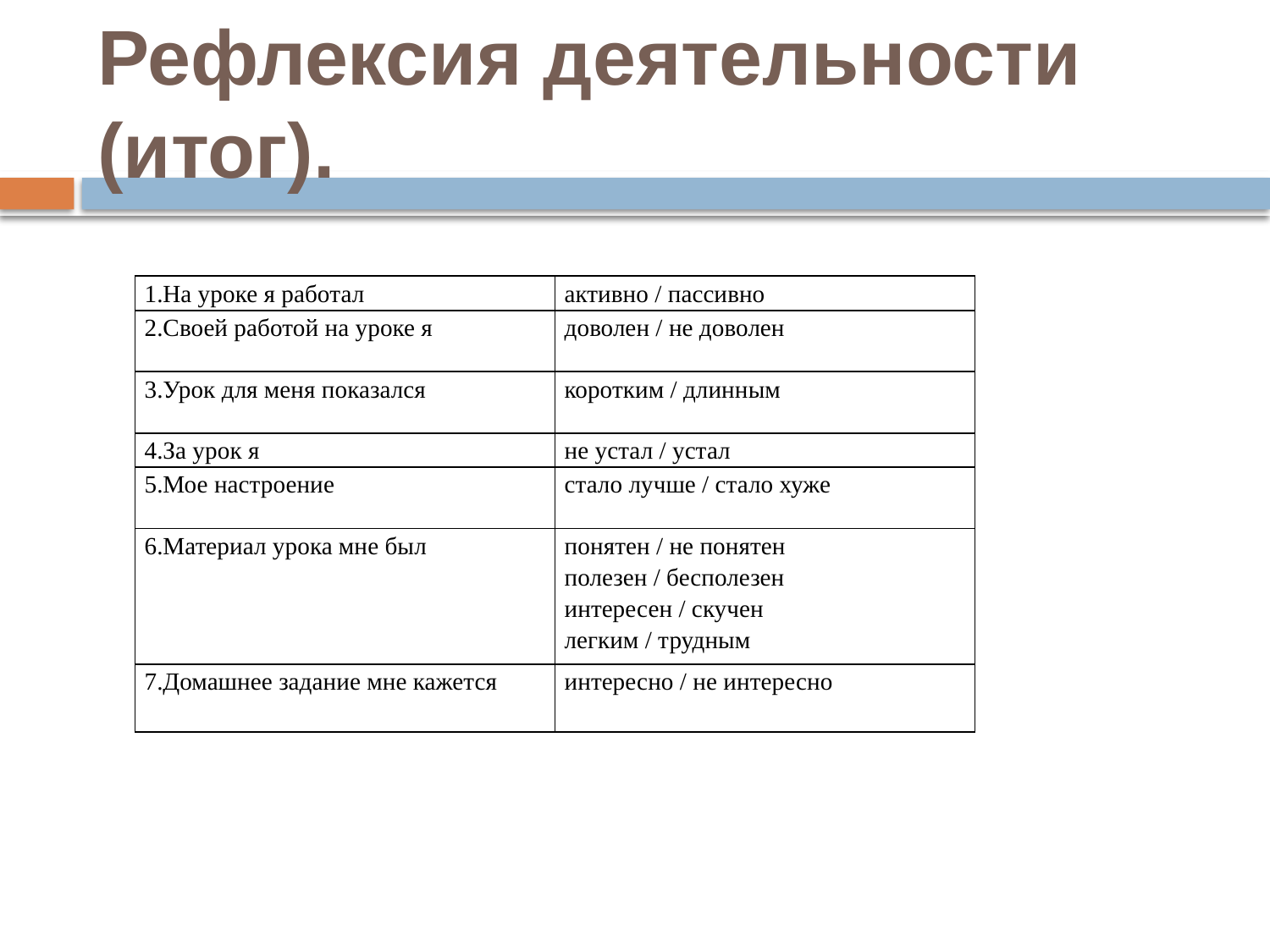

# Рефлексия деятельности (итог).
| 1.На уроке я работал | активно / пассивно |
| --- | --- |
| 2.Своей работой на уроке я | доволен / не доволен |
| 3.Урок для меня показался | коротким / длинным |
| 4.За урок я | не устал / устал |
| 5.Мое настроение | стало лучше / стало хуже |
| 6.Материал урока мне был | понятен / не понятен полезен / бесполезен интересен / скучен легким / трудным |
| 7.Домашнее задание мне кажется | интересно / не интересно |